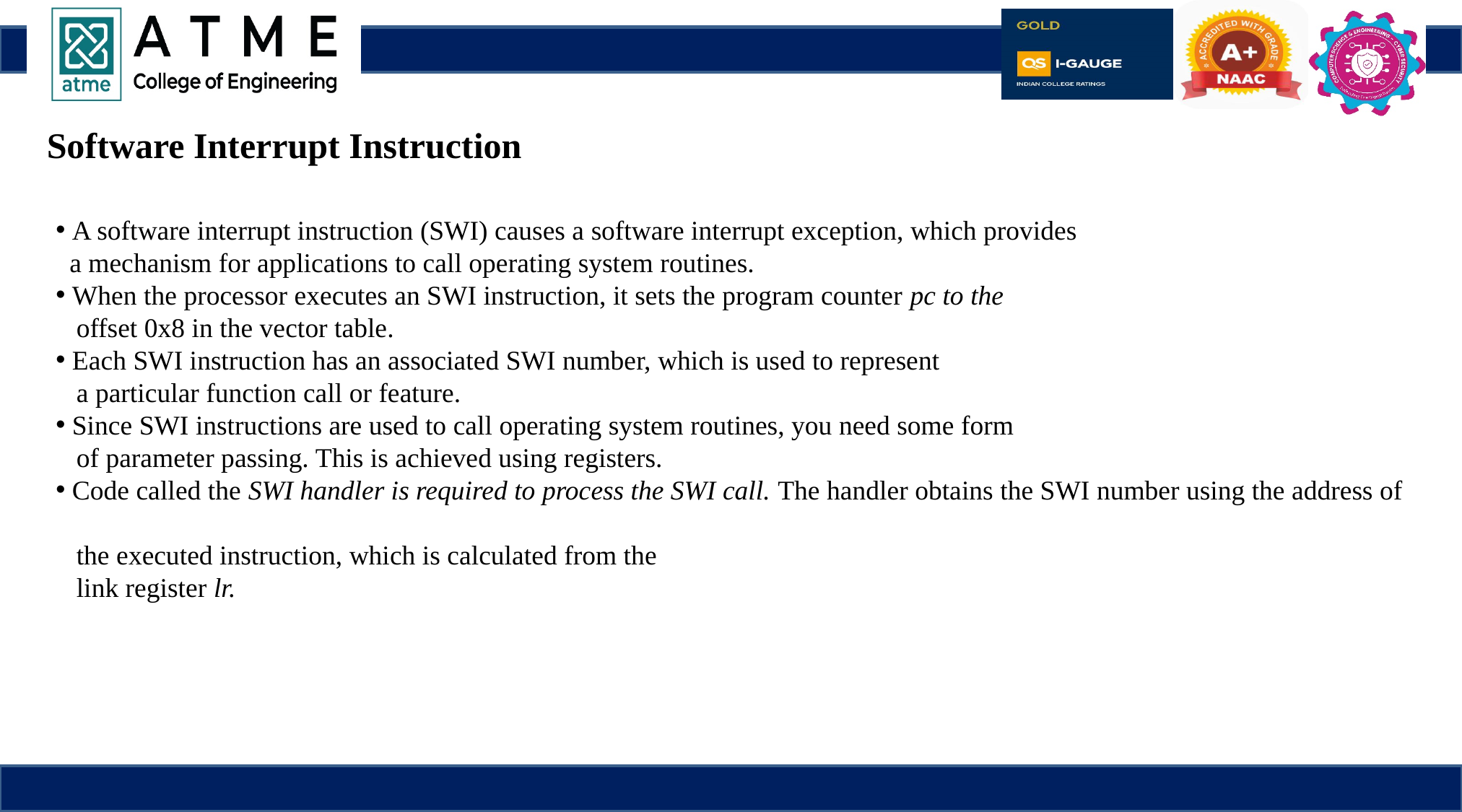

Software Interrupt Instruction
 A software interrupt instruction (SWI) causes a software interrupt exception, which provides
  a mechanism for applications to call operating system routines.
 When the processor executes an SWI instruction, it sets the program counter pc to the
   offset 0x8 in the vector table.
 Each SWI instruction has an associated SWI number, which is used to represent
   a particular function call or feature.
 Since SWI instructions are used to call operating system routines, you need some form
   of parameter passing. This is achieved using registers.
 Code called the SWI handler is required to process the SWI call. The handler obtains the SWI number using the address of
   the executed instruction, which is calculated from the
   link register lr.